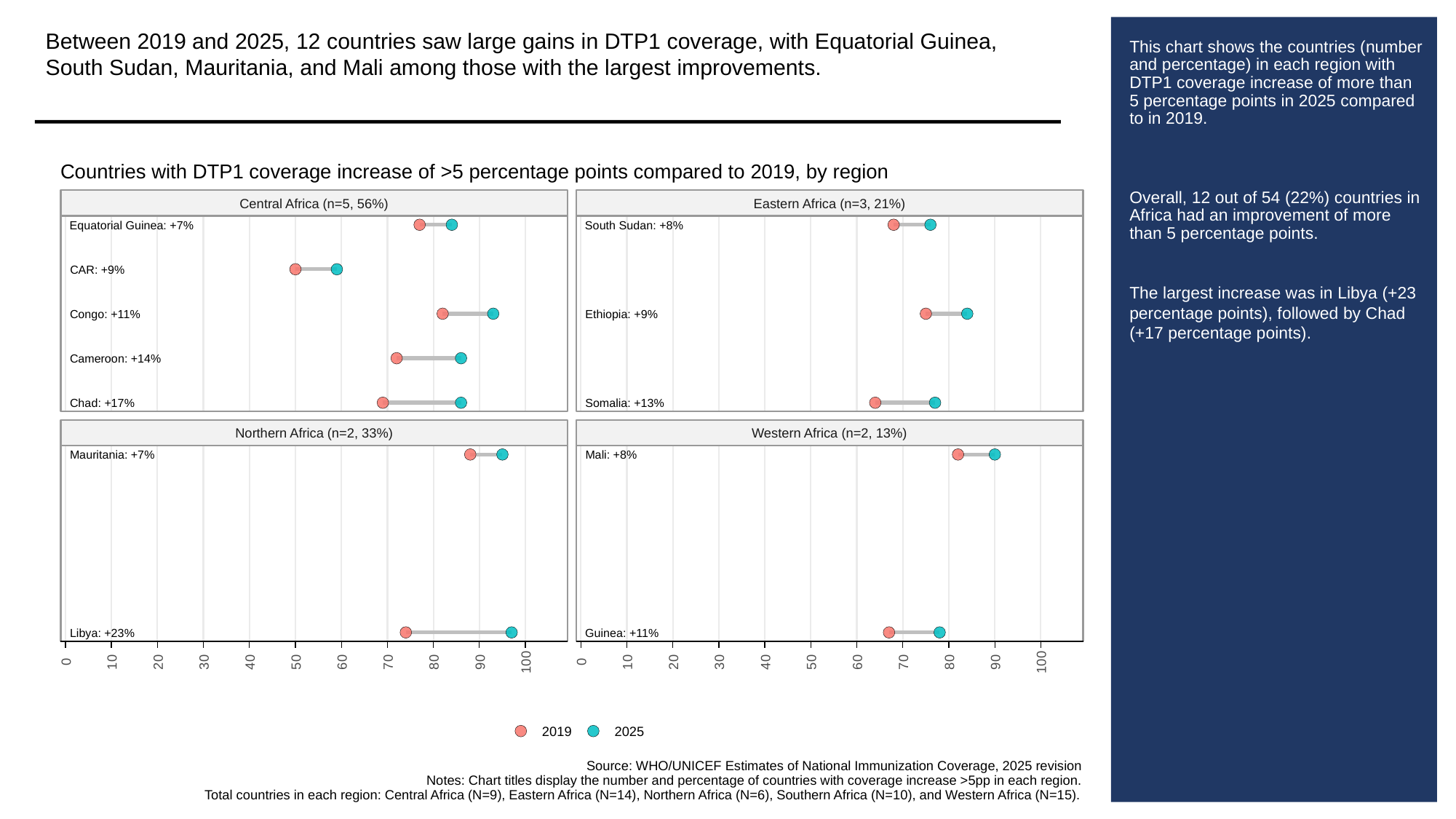

Between 2019 and 2025, 12 countries saw large gains in DTP1 coverage, with Equatorial Guinea, South Sudan, Mauritania, and Mali among those with the largest improvements.
# This chart shows the countries (number and percentage) in each region with DTP1 coverage increase of more than 5 percentage points in 2025 compared to in 2019.

Overall, 12 out of 54 (22%) countries in Africa had an improvement of more than 5 percentage points.

The largest increase was in Libya (+23 percentage points), followed by Chad (+17 percentage points).

Countries with DTP1 coverage increase of >5 percentage points compared to 2019, by region

Central Africa (n=5, 56%)
Eastern Africa (n=3, 21%)

Equatorial Guinea: +7%
South Sudan: +8%

CAR: +9%

Congo: +11%
Ethiopia: +9%

Cameroon: +14%

Chad: +17%
Somalia: +13%

Northern Africa (n=2, 33%)
Western Africa (n=2, 13%)

Mauritania: +7%
Mali: +8%

Libya: +23%
Guinea: +11%

0
10
20
30
40
50
60
70
80
90
100
0
10
20
30
40
50
60
70
80
90
100

2019
2025
Source: WHO/UNICEF Estimates of National Immunization Coverage, 2025 revision
Notes: Chart titles display the number and percentage of countries with coverage increase >5pp in each region.
Total countries in each region: Central Africa (N=9), Eastern Africa (N=14), Northern Africa (N=6), Southern Africa (N=10), and Western Africa (N=15).